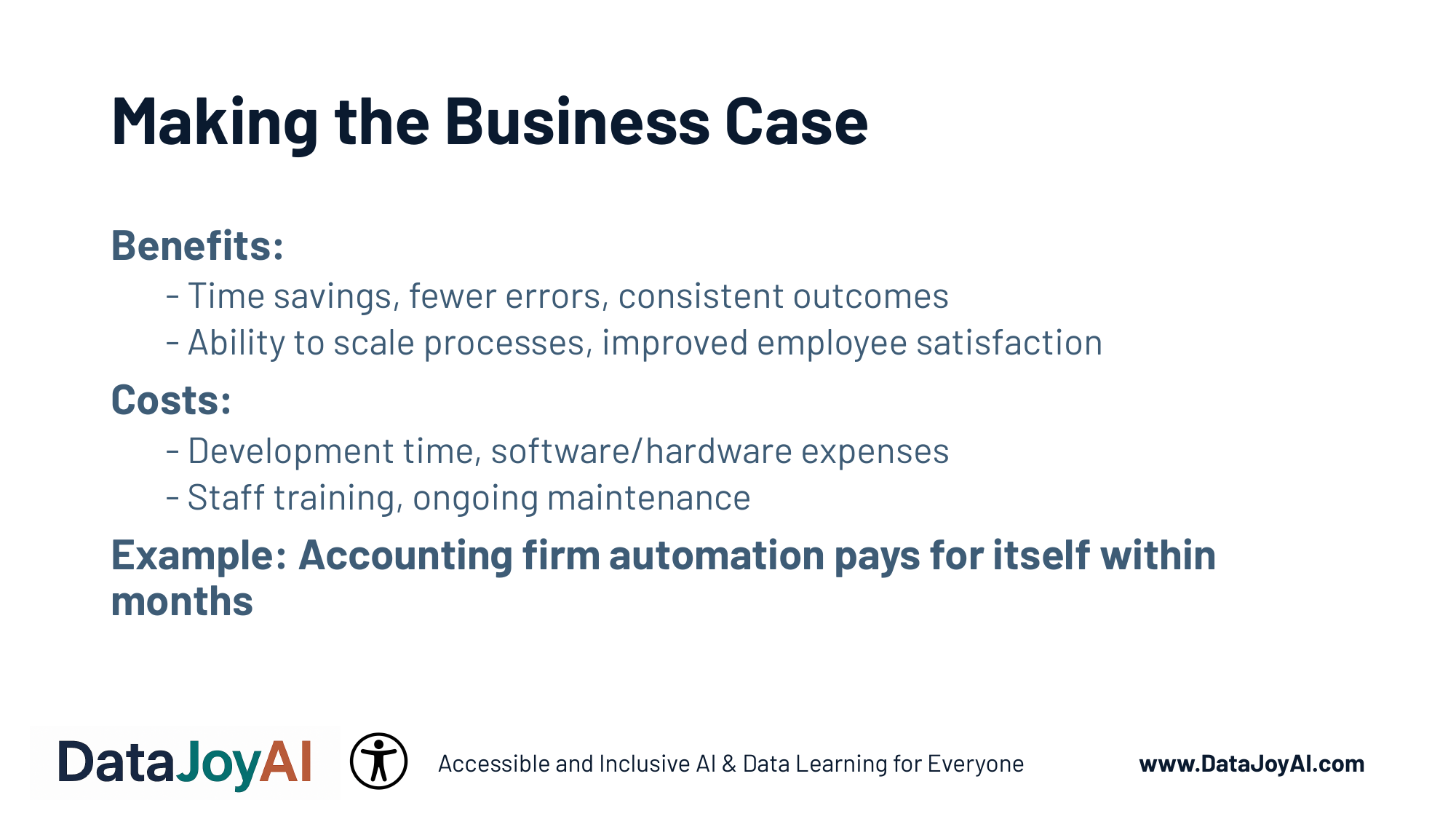

# Making the Business Case
Benefits:
- Time savings, fewer errors, consistent outcomes
- Ability to scale processes, improved employee satisfaction
Costs:
- Development time, software/hardware expenses
- Staff training, ongoing maintenance
Example: Accounting firm automation pays for itself within months